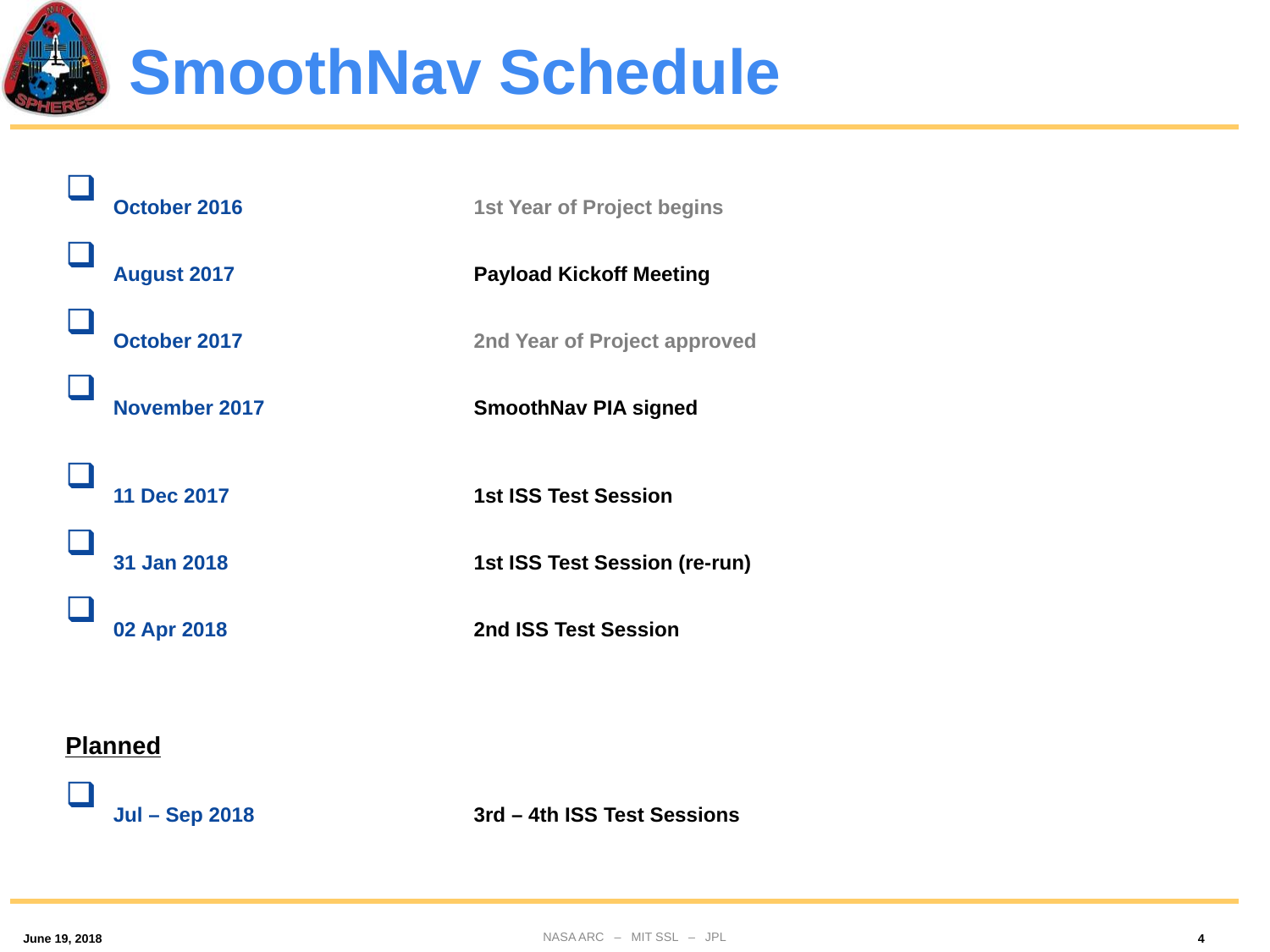

# SmoothNav Schedule
October 2016	1st Year of Project begins
August 2017	Payload Kickoff Meeting
October 2017	2nd Year of Project approved
November 2017	SmoothNav PIA signed
11 Dec 2017	1st ISS Test Session
31 Jan 2018	1st ISS Test Session (re-run)
02 Apr 2018	2nd ISS Test Session
Planned
Jul – Sep 2018	3rd – 4th ISS Test Sessions

NASA ARC   –   MIT SSL   –   JPL